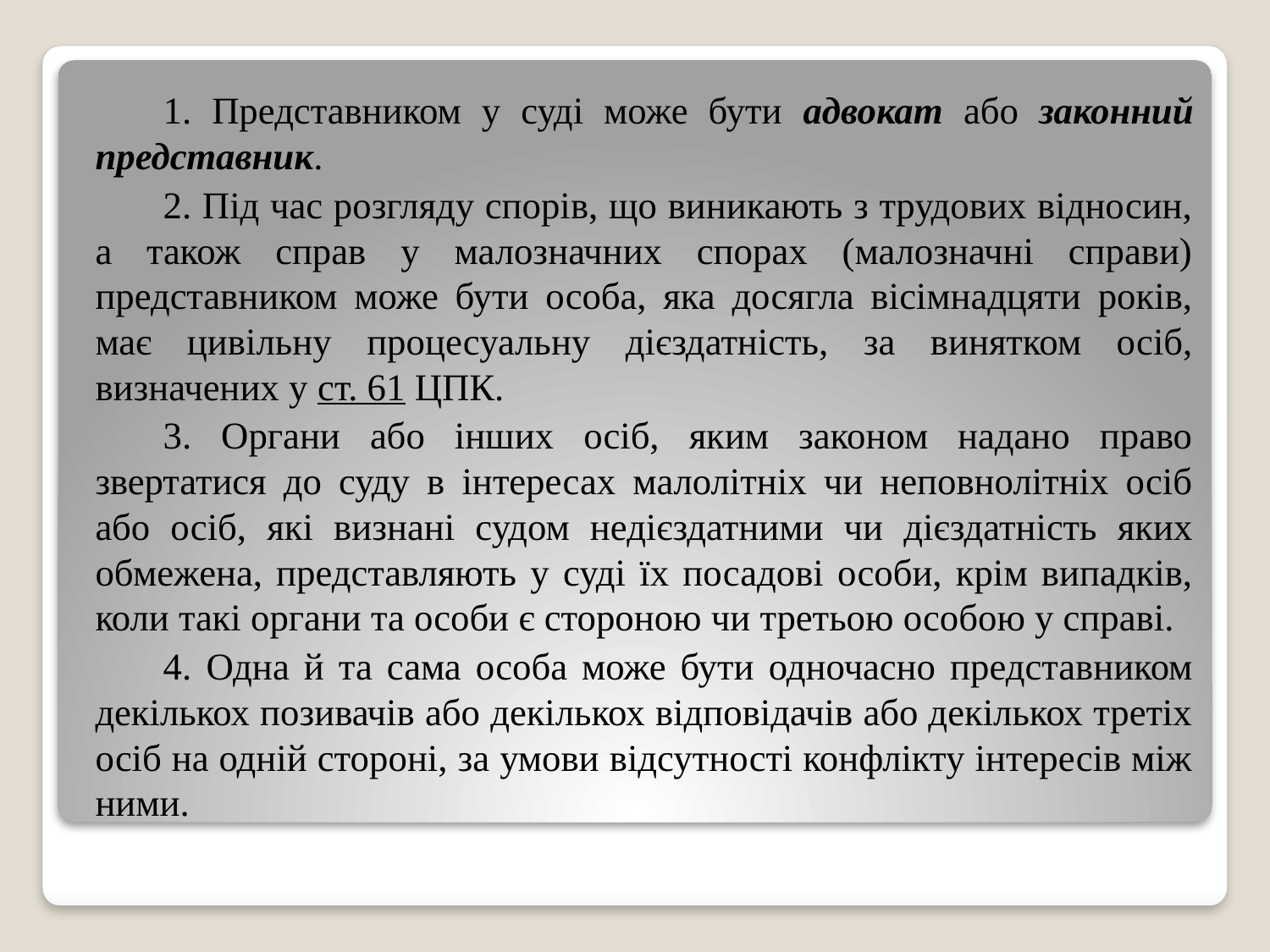

1. Представником у суді може бути адвокат або законний представник.
2. Під час розгляду спорів, що виникають з трудових відносин, а також справ у малозначних спорах (малозначні справи) представником може бути особа, яка досягла вісімнадцяти років, має цивільну процесуальну дієздатність, за винятком осіб, визначених у ст. 61 ЦПК.
3. Органи або інших осіб, яким законом надано право звертатися до суду в інтересах малолітніх чи неповнолітніх осіб або осіб, які визнані судом недієздатними чи дієздатність яких обмежена, представляють у суді їх посадові особи, крім випадків, коли такі органи та особи є стороною чи третьою особою у справі.
4. Одна й та сама особа може бути одночасно представником декількох позивачів або декількох відповідачів або декількох третіх осіб на одній стороні, за умови відсутності конфлікту інтересів між ними.